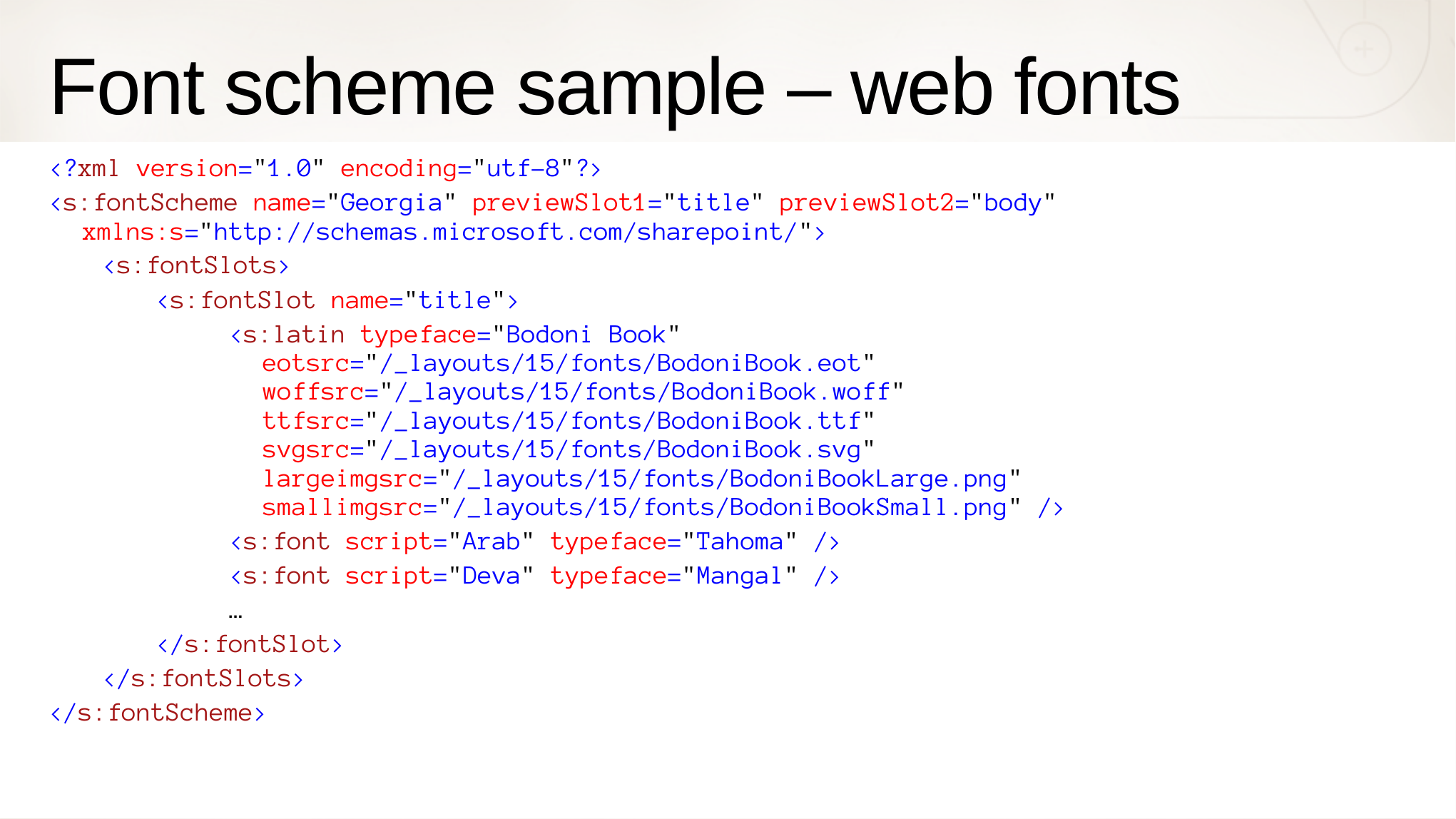

# Font scheme sample – web fonts
<?xml version="1.0" encoding="utf-8"?>
<s:fontScheme name="Georgia" previewSlot1="title" previewSlot2="body" xmlns:s="http://schemas.microsoft.com/sharepoint/">
<s:fontSlots>
<s:fontSlot name="title">
<s:latin typeface="Bodoni Book"
eotsrc="/_layouts/15/fonts/BodoniBook.eot"
woffsrc="/_layouts/15/fonts/BodoniBook.woff"
ttfsrc="/_layouts/15/fonts/BodoniBook.ttf"
svgsrc="/_layouts/15/fonts/BodoniBook.svg" largeimgsrc="/_layouts/15/fonts/BodoniBookLarge.png" smallimgsrc="/_layouts/15/fonts/BodoniBookSmall.png" />
<s:font script="Arab" typeface="Tahoma" />
<s:font script="Deva" typeface="Mangal" />
…
</s:fontSlot>
</s:fontSlots>
</s:fontScheme>